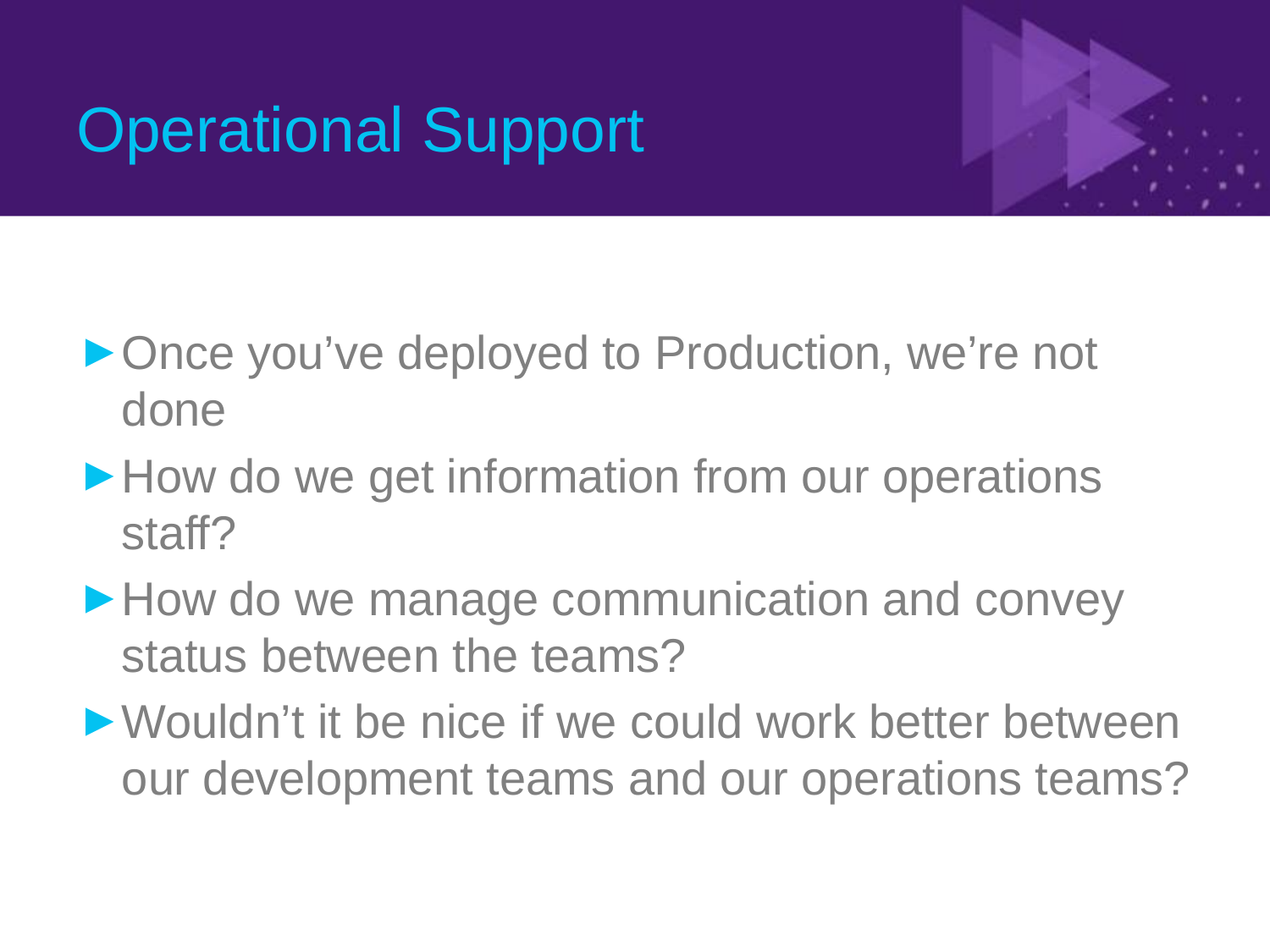

# Operational Support
Once you’ve deployed to Production, we’re not done
How do we get information from our operations staff?
How do we manage communication and convey status between the teams?
Wouldn’t it be nice if we could work better between our development teams and our operations teams?